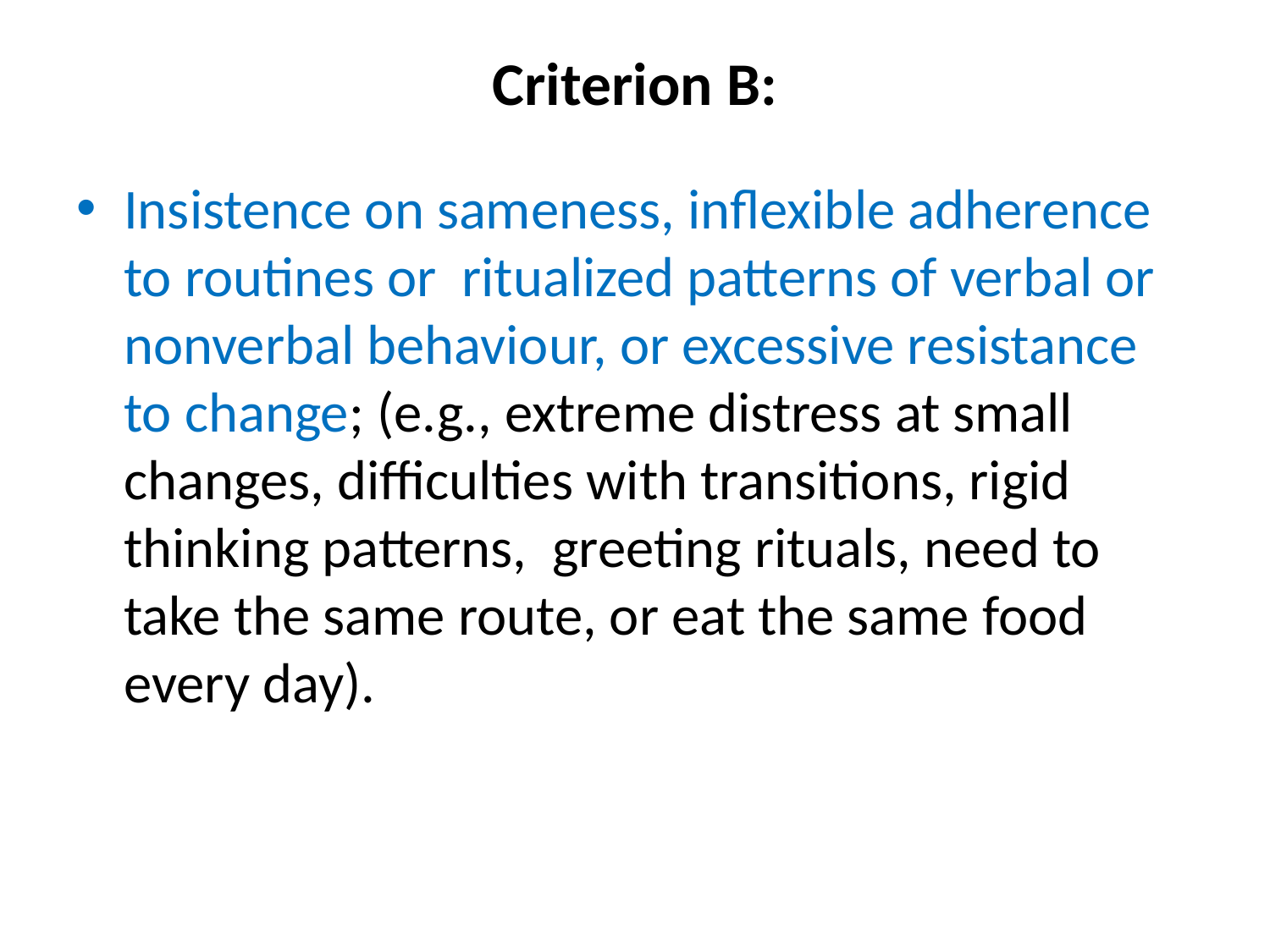

# Criterion B:
Insistence on sameness, inflexible adherence to routines or  ritualized patterns of verbal or nonverbal behaviour, or excessive resistance to change; (e.g., extreme distress at small changes, difficulties with transitions, rigid thinking patterns,  greeting rituals, need to take the same route, or eat the same food every day).